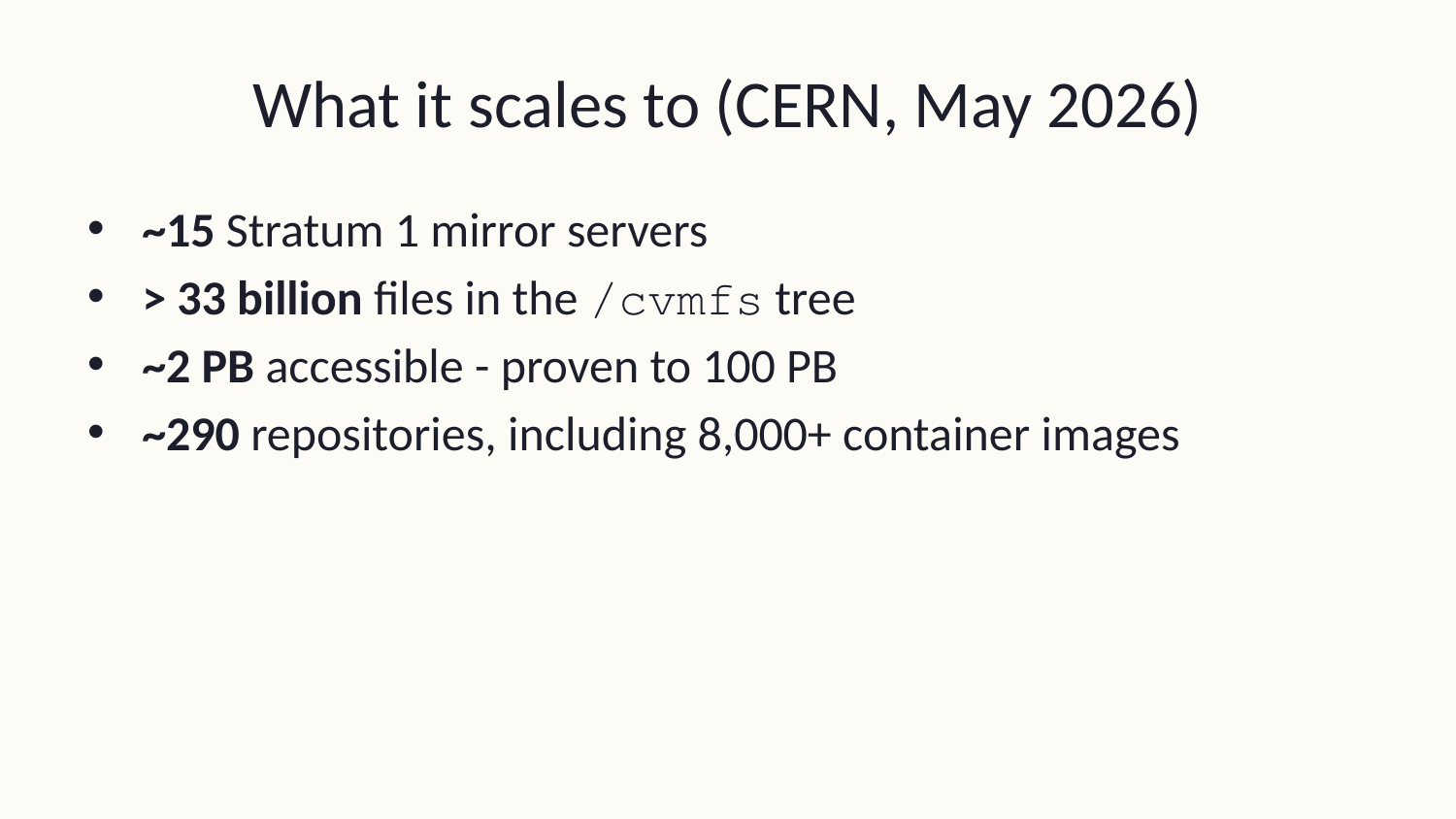

# What it scales to (CERN, May 2026)
~15 Stratum 1 mirror servers
> 33 billion files in the /cvmfs tree
~2 PB accessible - proven to 100 PB
~290 repositories, including 8,000+ container images